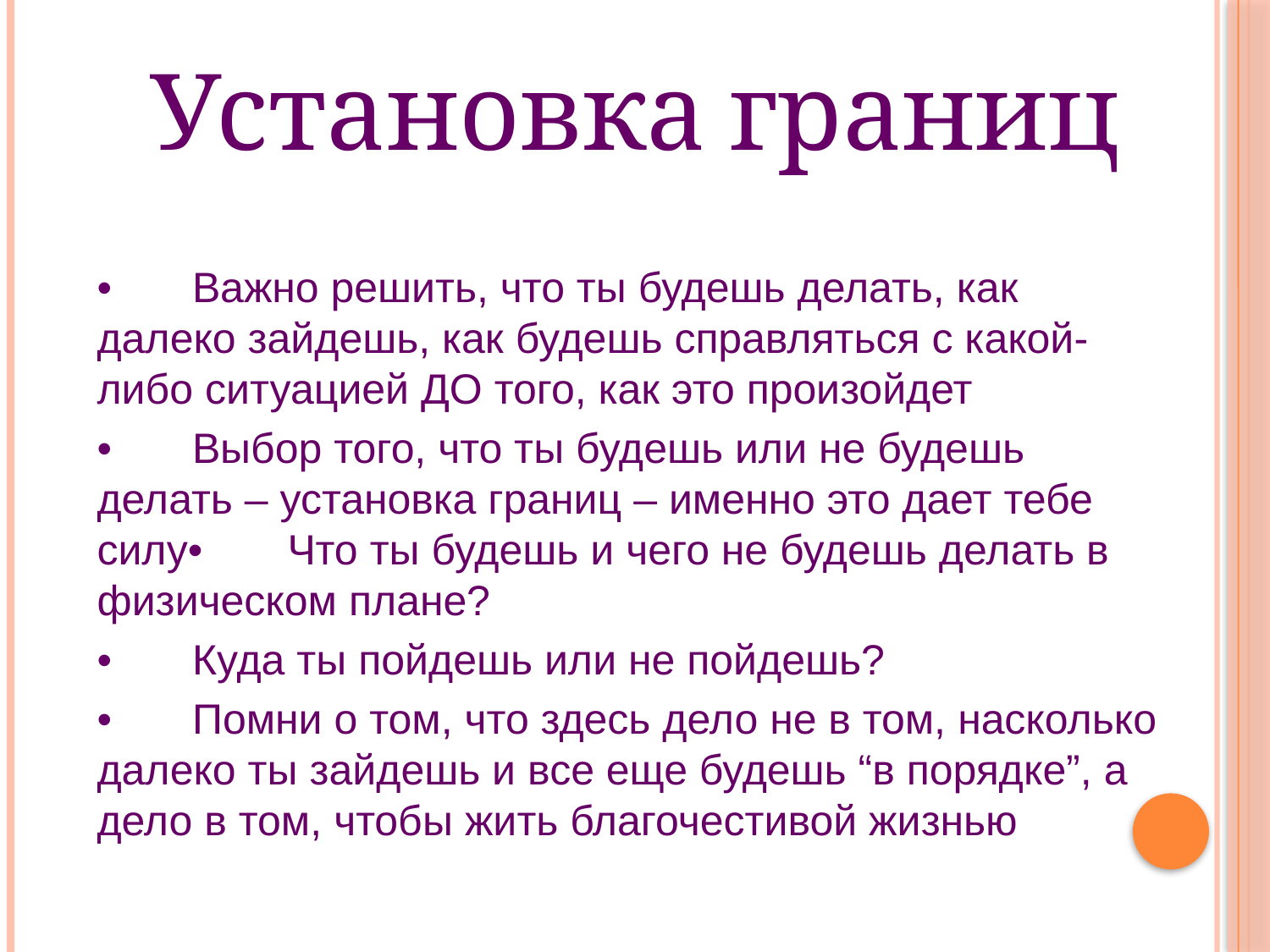

Установка границ
•	Важно решить, что ты будешь делать, как далеко зайдешь, как будешь справляться с какой-либо ситуацией ДО того, как это произойдет
•	Выбор того, что ты будешь или не будешь делать – установка границ – именно это дает тебе силу•	Что ты будешь и чего не будешь делать в физическом плане?
•	Куда ты пойдешь или не пойдешь?
•	Помни о том, что здесь дело не в том, насколько далеко ты зайдешь и все еще будешь “в порядке”, а дело в том, чтобы жить благочестивой жизнью